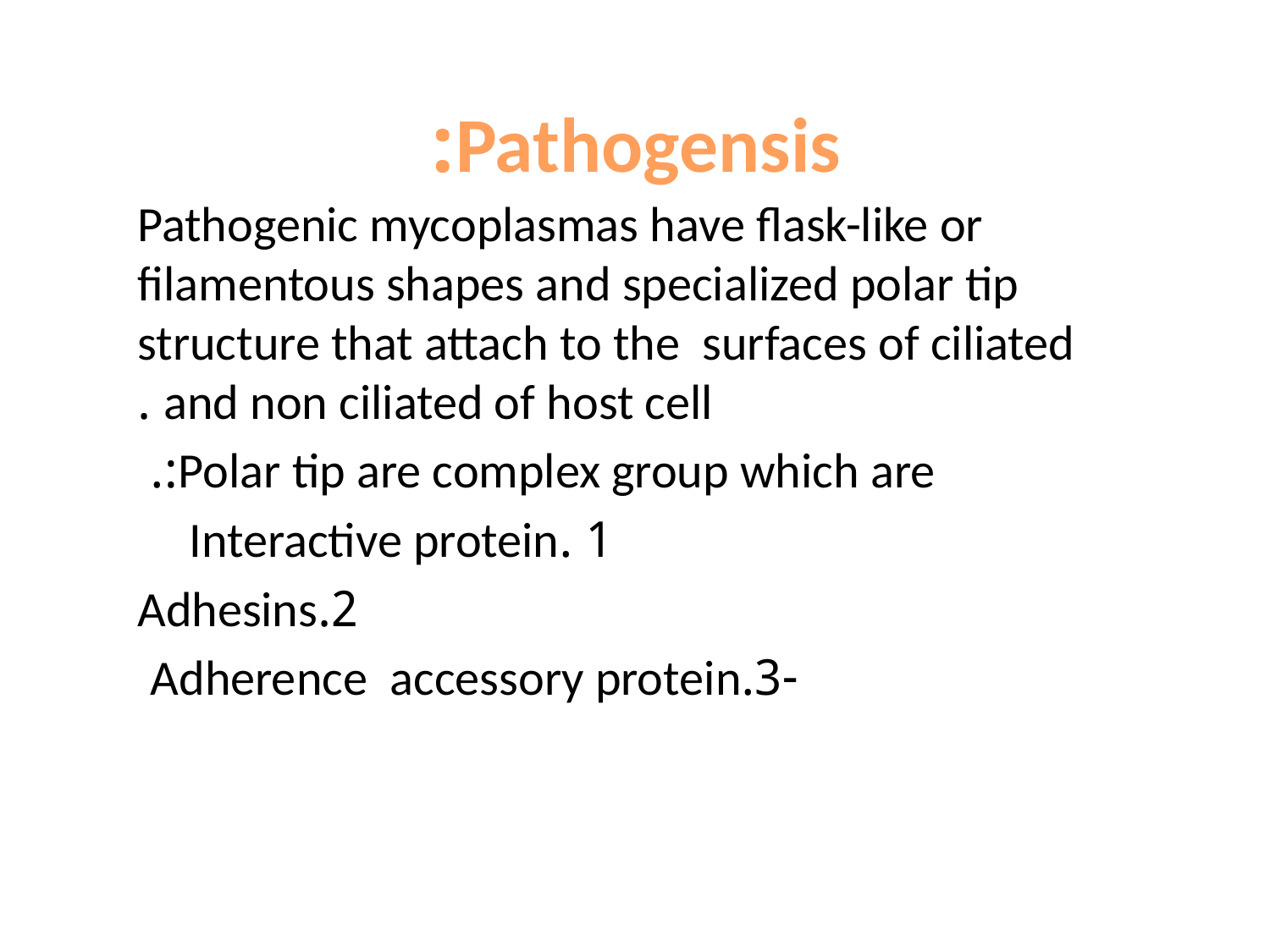

# Pathogensis:
Pathogenic mycoplasmas have flask-like or filamentous shapes and specialized polar tip structure that attach to the  surfaces of ciliated and non ciliated of host cell .
Polar tip are complex group which are:.
1 .Interactive protein
2.Adhesins
-3.Adherence  accessory protein